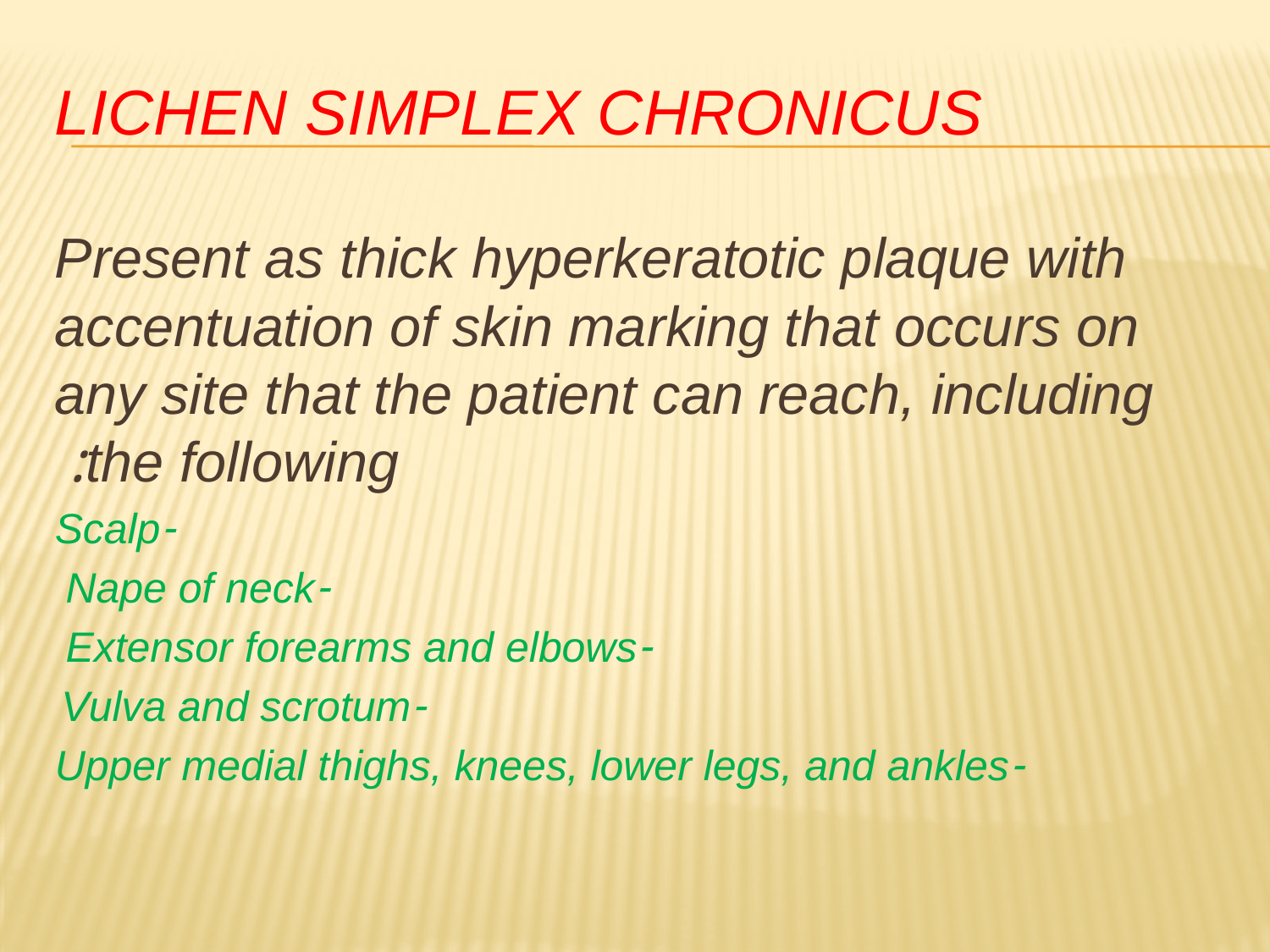

# lichen simplex chronicus
Present as thick hyperkeratotic plaque with accentuation of skin marking that occurs on any site that the patient can reach, including the following:
-Scalp
-Nape of neck
-Extensor forearms and elbows
-Vulva and scrotum
-Upper medial thighs, knees, lower legs, and ankles